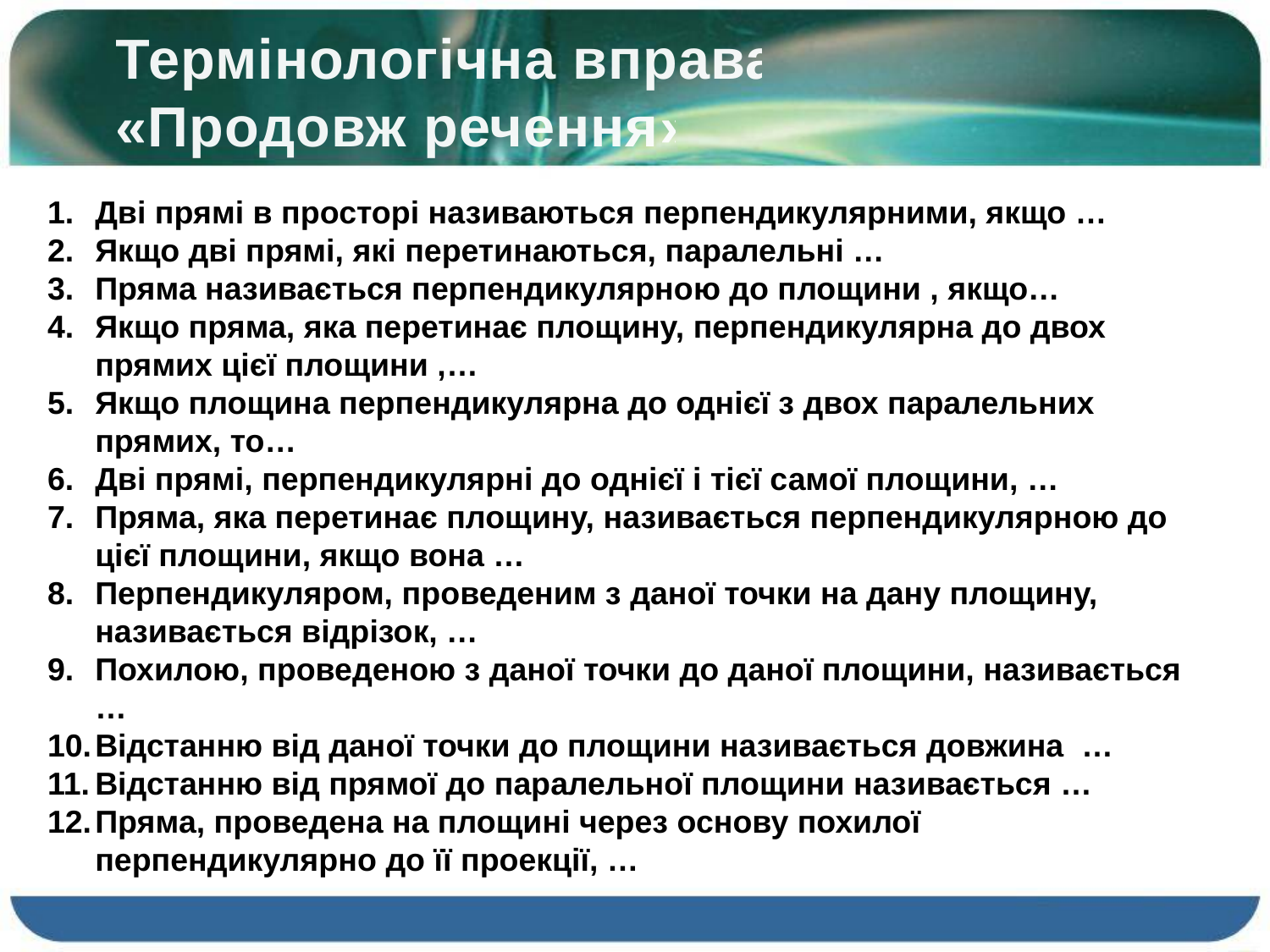

Термінологічна вправа «Продовж речення»
Дві прямі в просторі називаються перпендикулярними, якщо …
Якщо дві прямі, які перетинаються, паралельні …
Пряма називається перпендикулярною до площини , якщо…
Якщо пряма, яка перетинає площину, перпендикулярна до двох прямих цієї площини ,…
Якщо площина перпендикулярна до однієї з двох паралельних прямих, то…
Дві прямі, перпендикулярні до однієї і тієї самої площини, …
Пряма, яка перетинає площину, називається перпендикулярною до цієї площини, якщо вона …
Перпендикуляром, проведеним з даної точки на дану площину, називається відрізок, …
Похилою, проведеною з даної точки до даної площини, називається …
Відстанню від даної точки до площини називається довжина  …
Відстанню від прямої до паралельної площини називається …
Пряма, проведена на площині через основу похилої перпендикулярно до її проекції, …